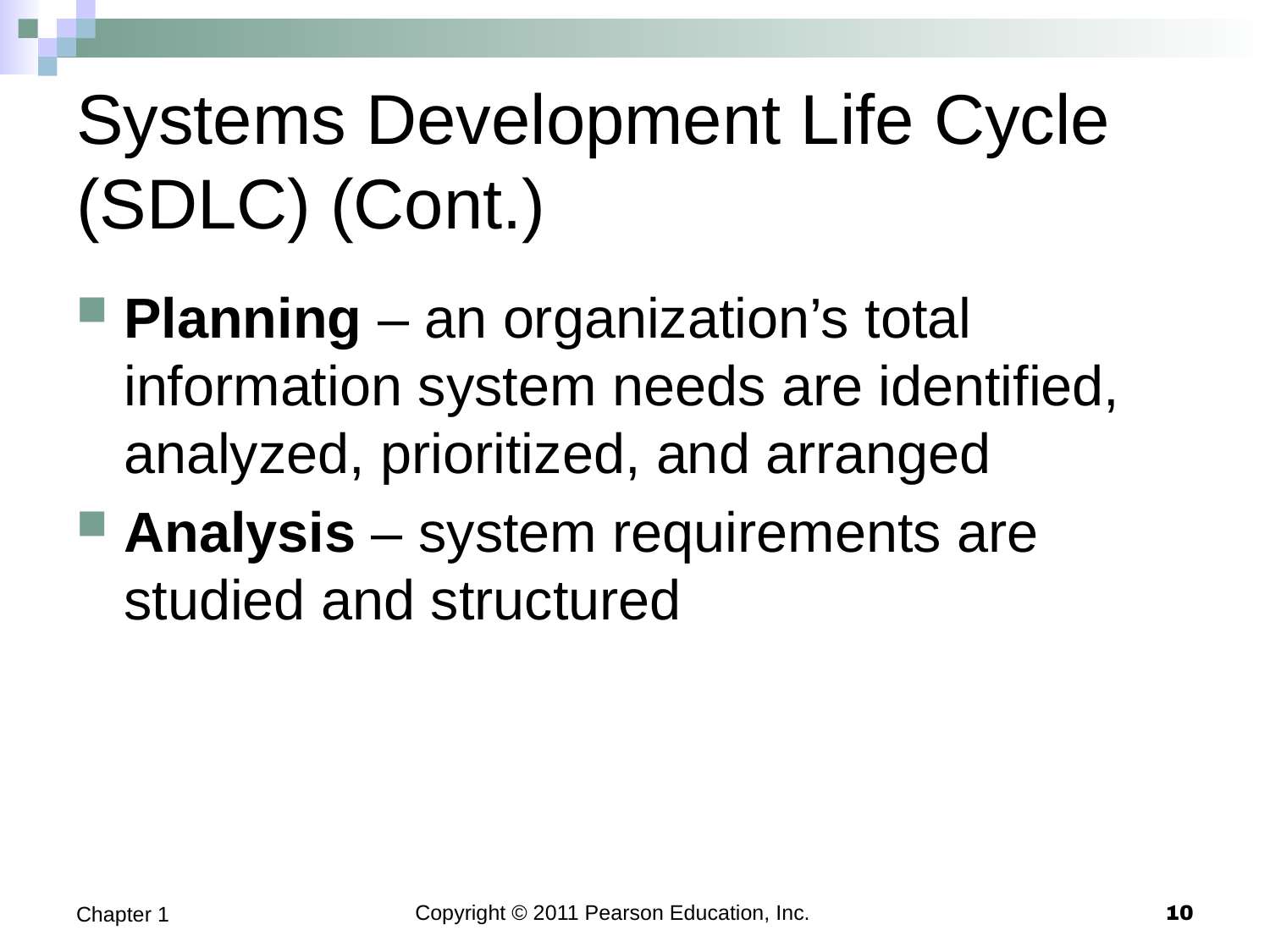

# Systems Development Life Cycle (SDLC) (Cont.)
Planning – an organization’s total information system needs are identified, analyzed, prioritized, and arranged
Analysis – system requirements are studied and structured
Chapter 1
Copyright © 2011 Pearson Education, Inc.
10